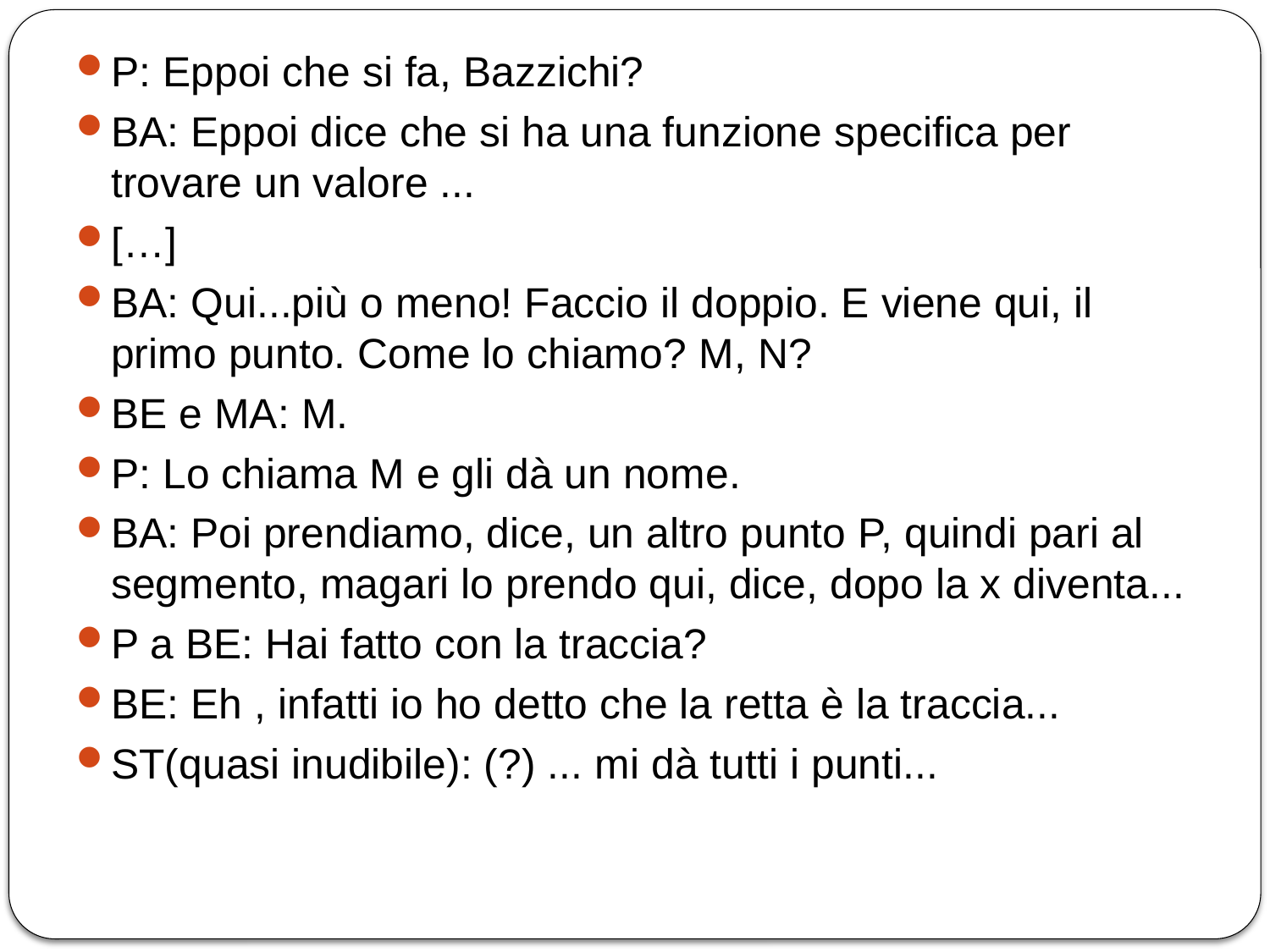

P: Eppoi che si fa, Bazzichi?
BA: Eppoi dice che si ha una funzione specifica per trovare un valore ...
[…]
BA: Qui...più o meno! Faccio il doppio. E viene qui, il primo punto. Come lo chiamo? M, N?
BE e MA: M.
P: Lo chiama M e gli dà un nome.
BA: Poi prendiamo, dice, un altro punto P, quindi pari al segmento, magari lo prendo qui, dice, dopo la x diventa...
P a BE: Hai fatto con la traccia?
BE: Eh , infatti io ho detto che la retta è la traccia...
ST(quasi inudibile): (?) ... mi dà tutti i punti...

#